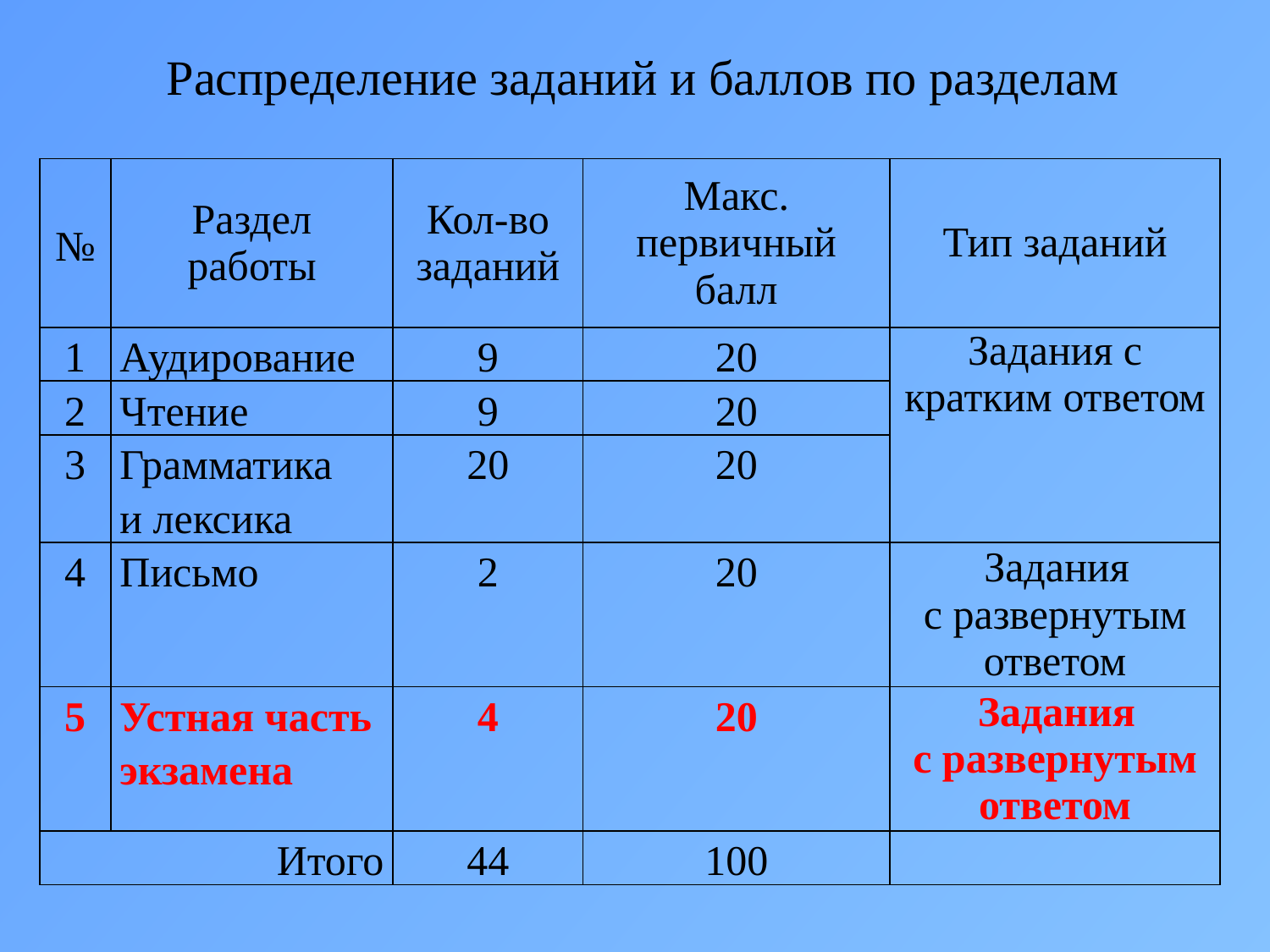

Распределение заданий и баллов по разделам
| № | Раздел работы | Кол-во заданий | Макс. первичный балл | Тип заданий |
| --- | --- | --- | --- | --- |
| 1 | Аудирование | 9 | 20 | Задания с кратким ответом |
| 2 | Чтение | 9 | 20 |  |
| 3 | Грамматика и лексика | 20 | 20 |  |
| 4 | Письмо | 2 | 20 | Задания с развернутым ответом |
| 5 | Устная часть экзамена | 4 | 20 | Задания с развернутым ответом |
| Итого |  | 44 | 100 |  |